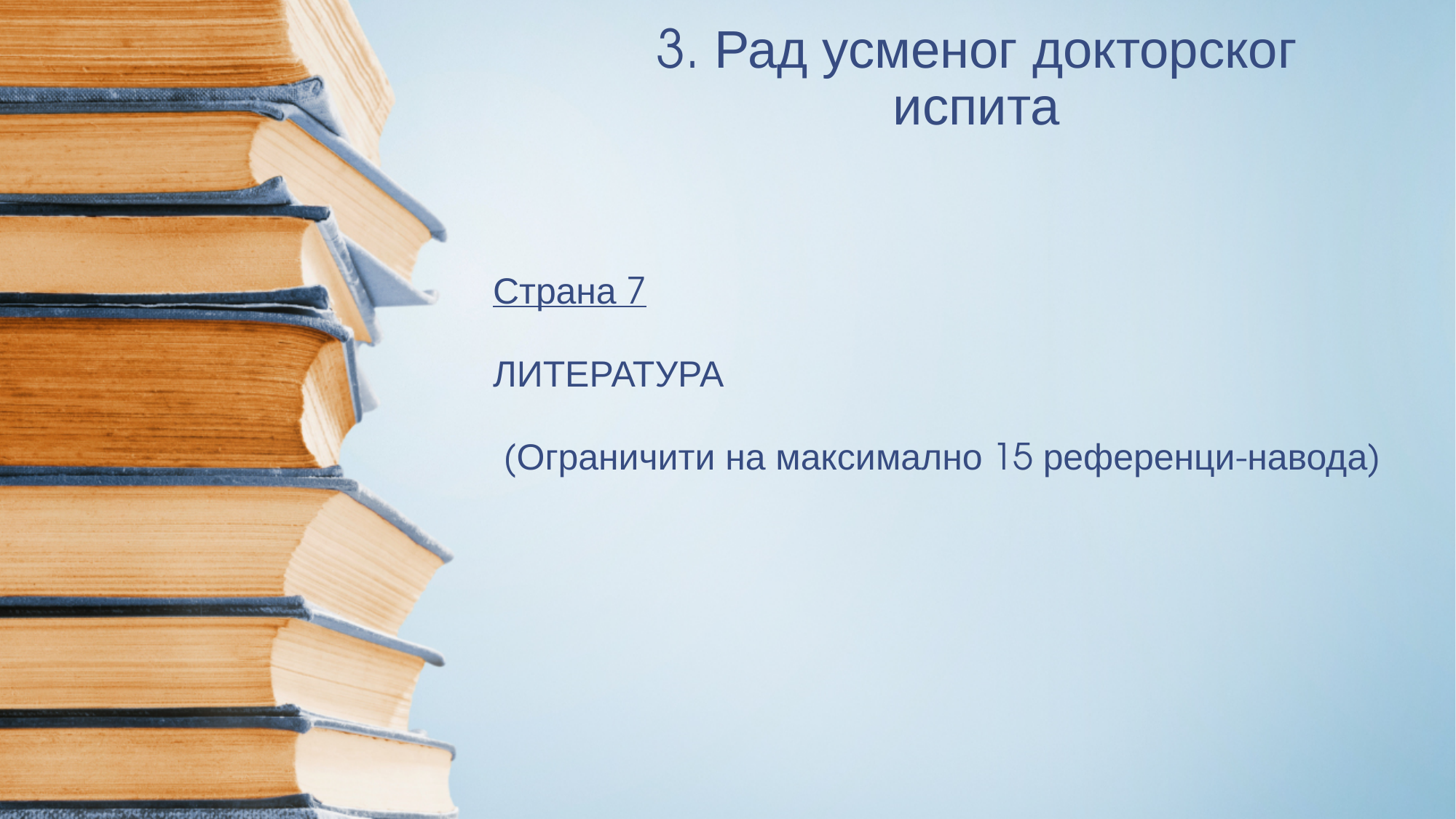

# 3. Рад усменог докторског испита
Страна 7

ЛИТЕРАТУРА

 (Ограничити на максимално 15 референци-навода)